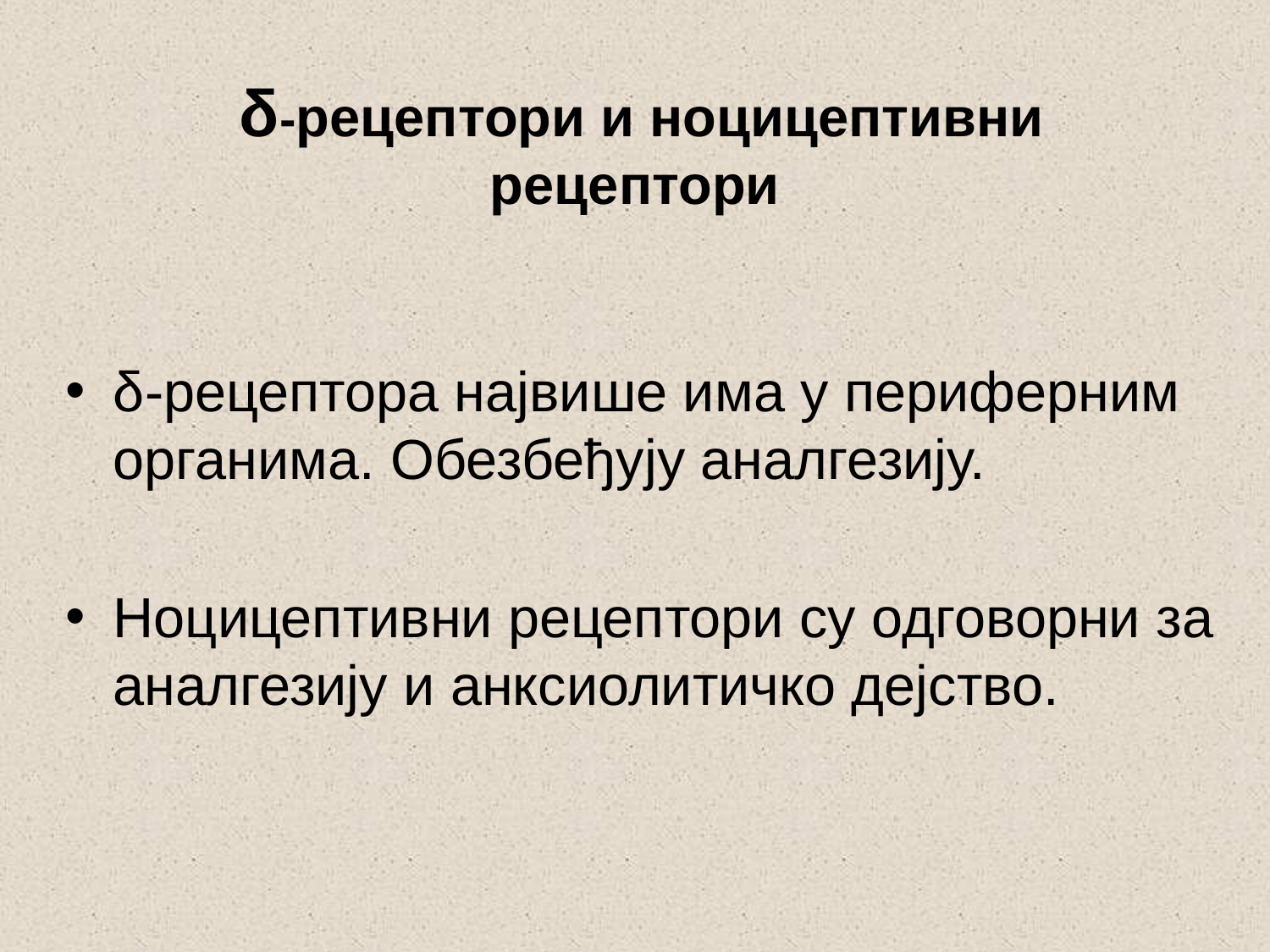

# δ-рецептори и ноцицептивни рецептори
δ-рецептора највише има у периферним органима. Обезбеђују аналгезију.

Ноцицептивни рецептори су одговорни за аналгезију и анксиолитичко дејство.